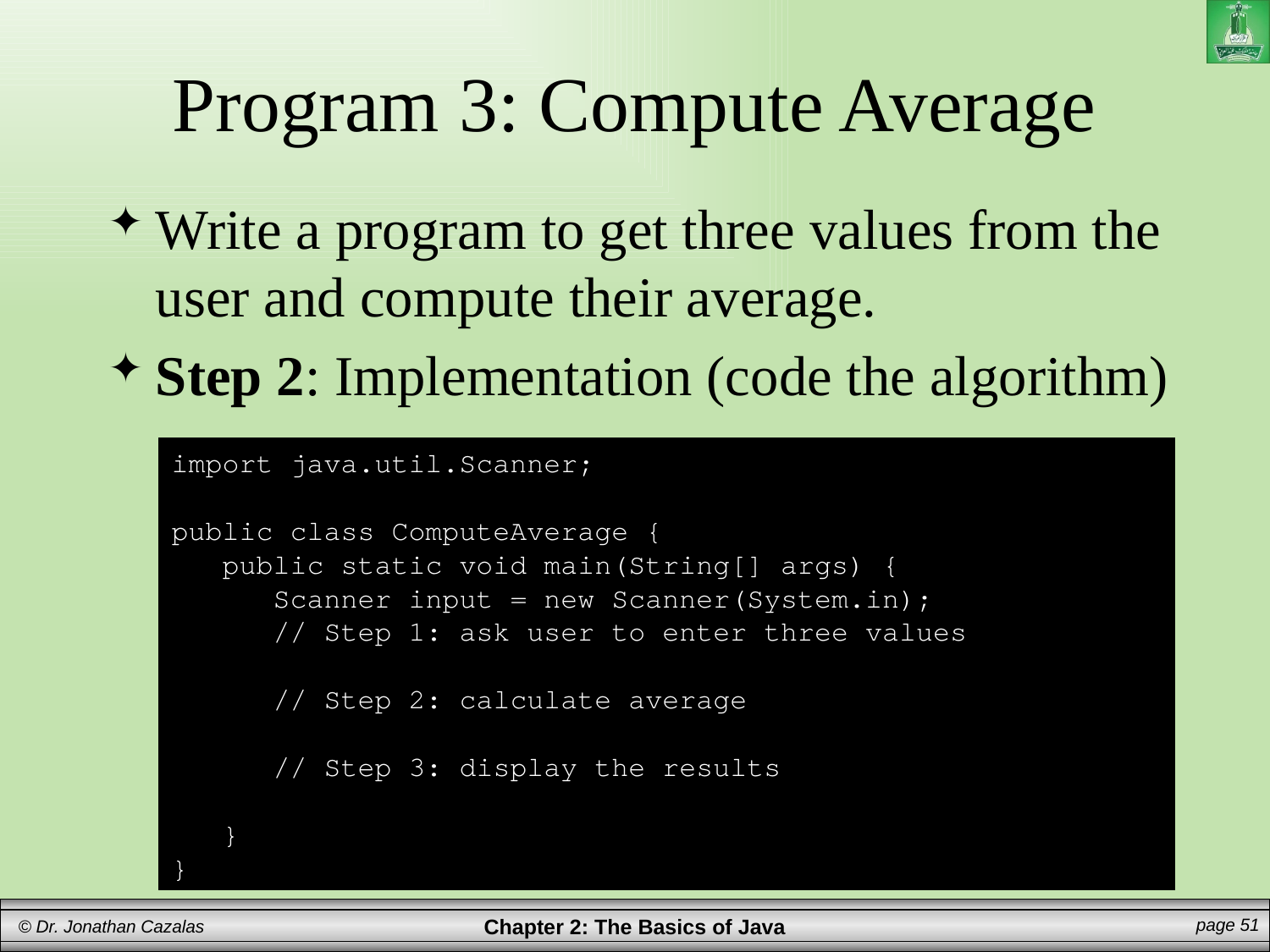

# Program 3: Compute Average
Write a program to get three values from the user and compute their average.
Step 2: Implementation (code the algorithm)
import java.util.Scanner;

public class ComputeAverage {
   public static void main(String[] args) {
      Scanner input = new Scanner(System.in);
      // Step 1: ask user to enter three values

      // Step 2: calculate average

      // Step 3: display the results

   }
}